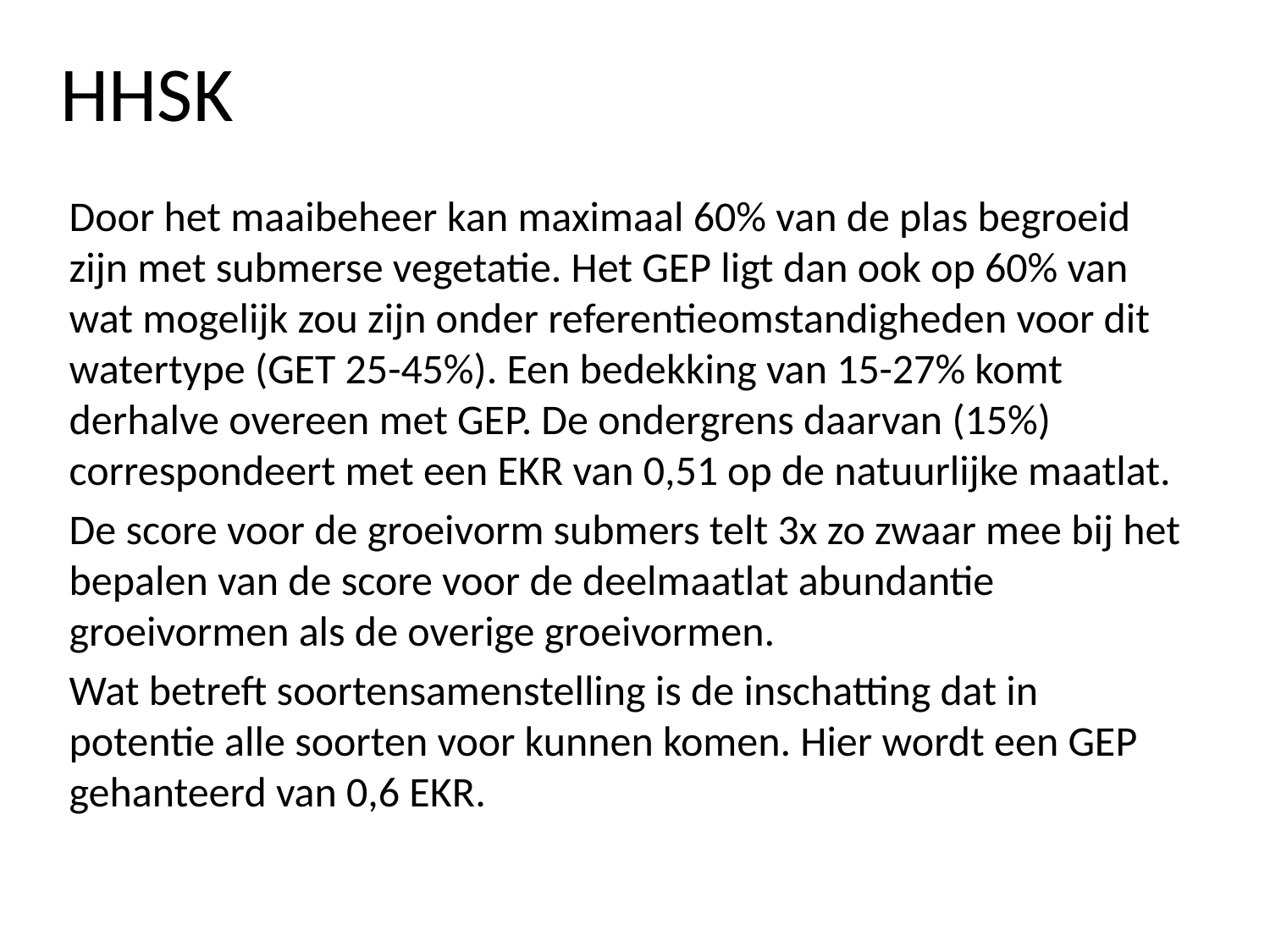

# HHSK
Door het maaibeheer kan maximaal 60% van de plas begroeid zijn met submerse vegetatie. Het GEP ligt dan ook op 60% van wat mogelijk zou zijn onder referentieomstandigheden voor dit watertype (GET 25-45%). Een bedekking van 15-27% komt derhalve overeen met GEP. De ondergrens daarvan (15%) correspondeert met een EKR van 0,51 op de natuurlijke maatlat.
De score voor de groeivorm submers telt 3x zo zwaar mee bij het bepalen van de score voor de deelmaatlat abundantie groeivormen als de overige groeivormen.
Wat betreft soortensamenstelling is de inschatting dat in potentie alle soorten voor kunnen komen. Hier wordt een GEP gehanteerd van 0,6 EKR.